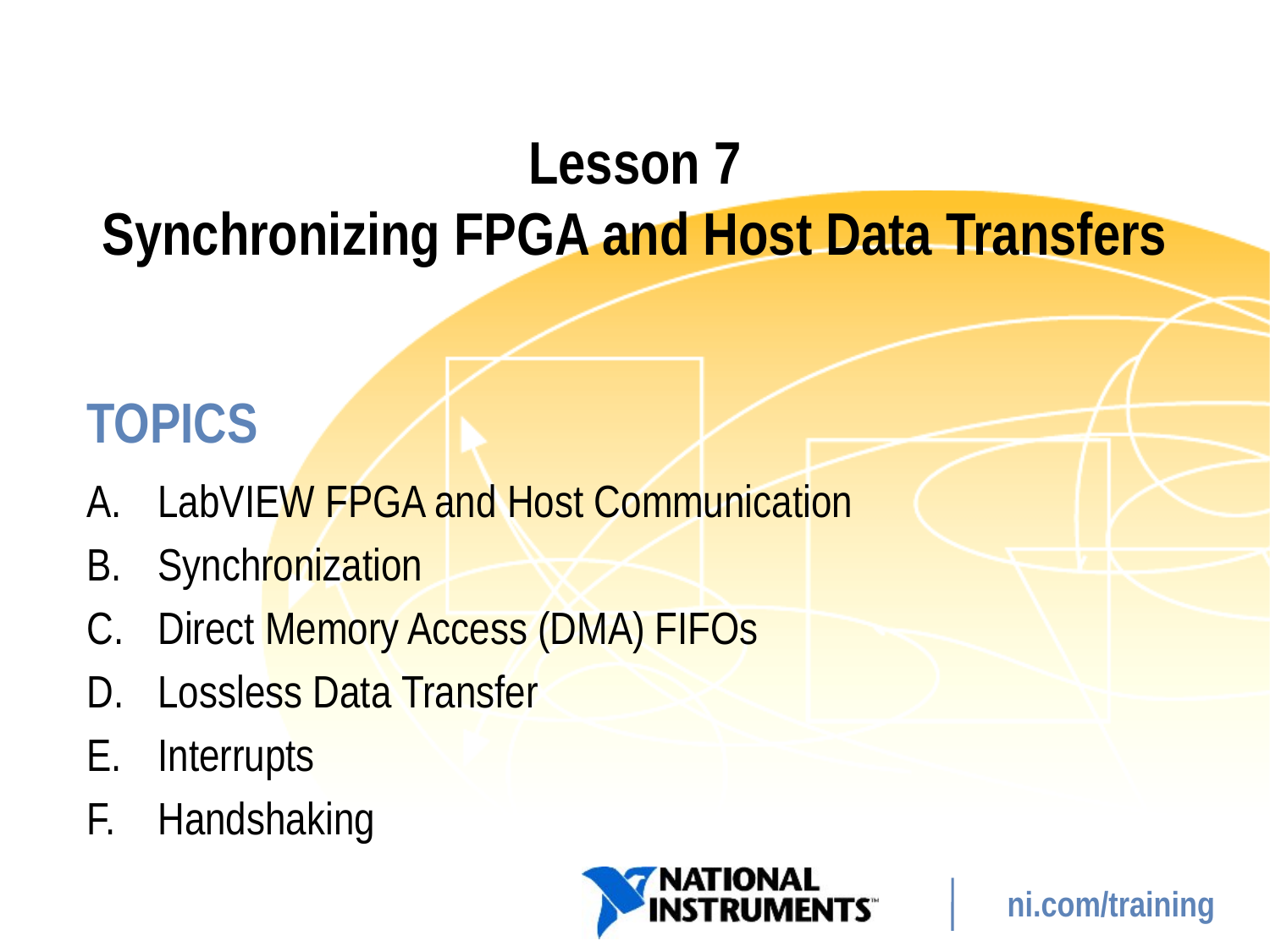

# Lesson 7 Synchronizing FPGA and Host Data Transfers
LabVIEW FPGA and Host Communication
Synchronization
Direct Memory Access (DMA) FIFOs
Lossless Data Transfer
Interrupts
Handshaking